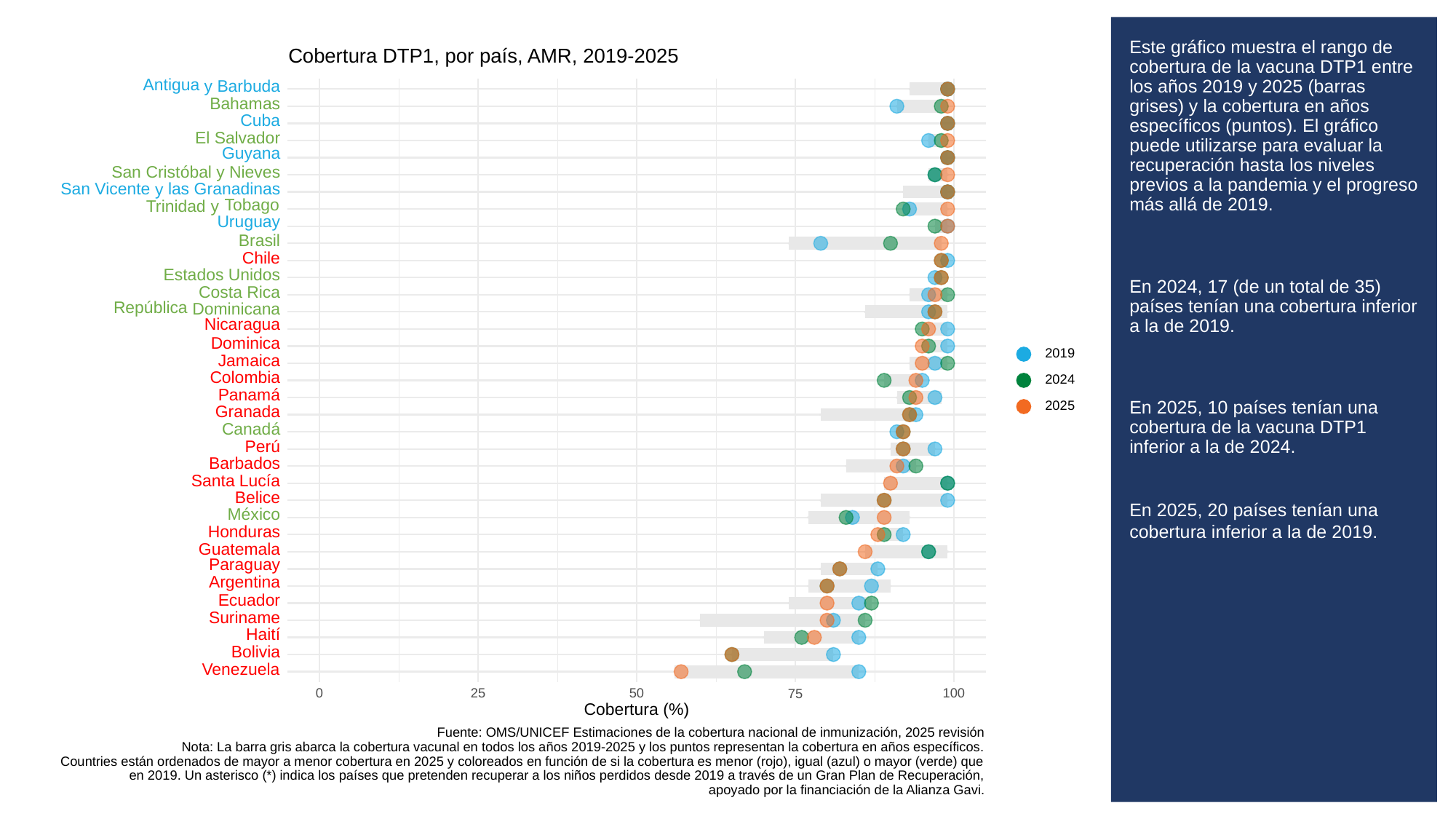

# Este gráfico muestra el rango de cobertura de la vacuna DTP1 entre los años 2019 y 2025 (barras grises) y la cobertura en años específicos (puntos). El gráfico puede utilizarse para evaluar la recuperación hasta los niveles previos a la pandemia y el progreso más allá de 2019.

En 2024, 17 (de un total de 35) países tenían una cobertura inferior a la de 2019.

En 2025, 10 países tenían una cobertura de la vacuna DTP1 inferior a la de 2024.

En 2025, 20 países tenían una cobertura inferior a la de 2019.

Cobertura DTP1, por país, AMR, 2019-2025
Antigua

y
Barbuda

Bahamas

Cuba

Salvador
El

Guyana

San
Cristóbal
y
Nieves

San
Granadinas
y
Vicente
las

Tobago
y
Trinidad

Uruguay

Brasil

Chile

Unidos
Estados

Costa
Rica

República
Dominicana

Nicaragua

Dominica

2019
Jamaica

Colombia

2024

Panamá

2025
Granada

Canadá

Perú

Barbados

Santa
Lucía

Belice

México

Honduras

Guatemala

Paraguay

Argentina

Ecuador

Suriname

Haití

Bolivia

Venezuela

0
25
50
100
75
Cobertura (%)
Fuente: OMS/UNICEF Estimaciones de la cobertura nacional de inmunización, 2025 revisión
Nota: La barra gris abarca la cobertura vacunal en todos los años 2019-2025 y los puntos representan la cobertura en años específicos.
Countries están ordenados de mayor a menor cobertura en 2025 y coloreados en función de si la cobertura es menor (rojo), igual (azul) o mayor (verde) que
en 2019. Un asterisco (*) indica los países que pretenden recuperar a los niños perdidos desde 2019 a través de un Gran Plan de Recuperación,
apoyado por la financiación de la Alianza Gavi.